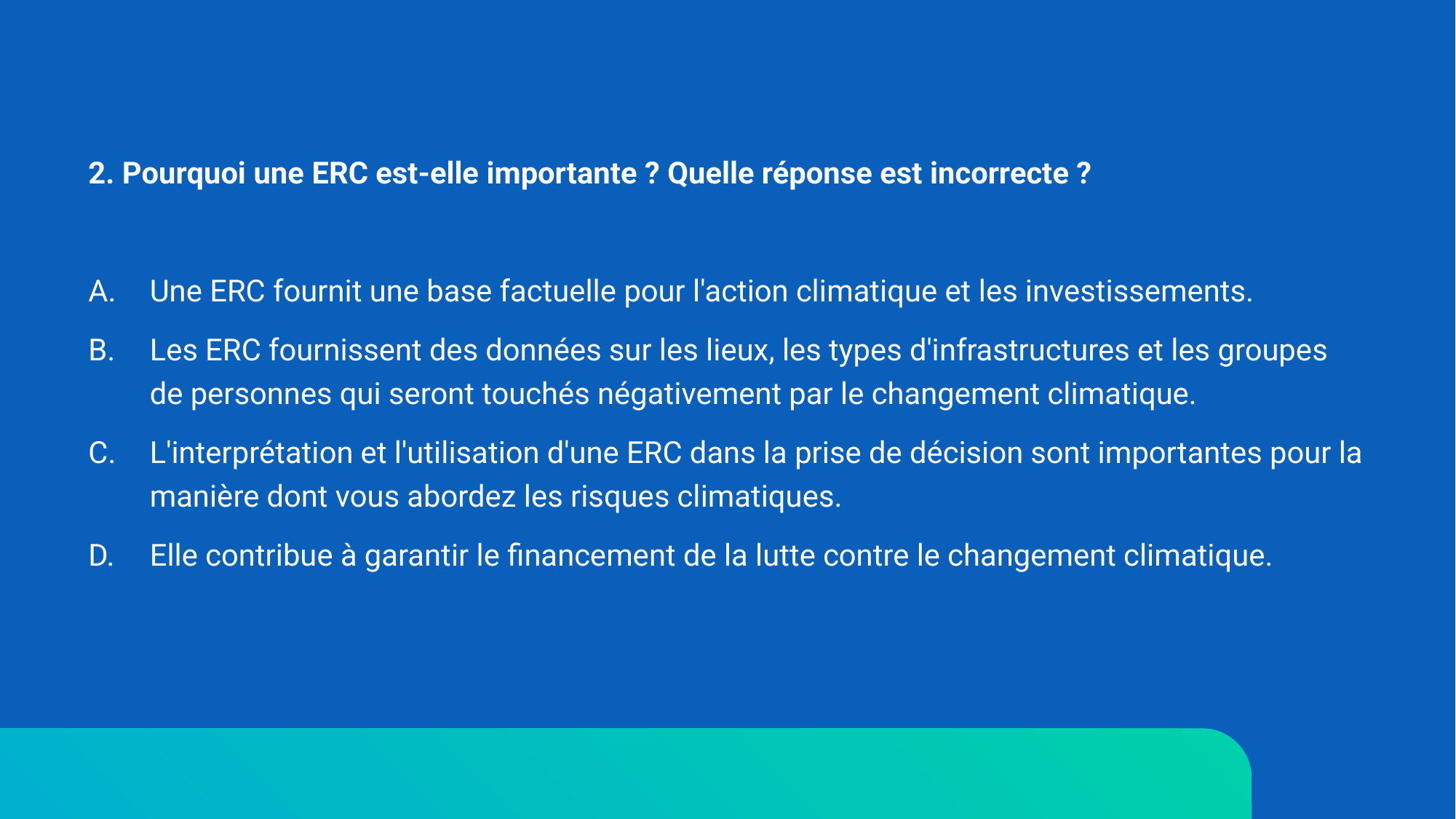

2. Pourquoi une ERC est-elle importante ? Quelle réponse est incorrecte ?

Une ERC fournit une base factuelle pour l'action climatique et les investissements.
Les ERC fournissent des données sur les lieux, les types d'infrastructures et les groupes de personnes qui seront touchés négativement par le changement climatique.
L'interprétation et l'utilisation d'une ERC dans la prise de décision sont importantes pour la manière dont vous abordez les risques climatiques.
Elle contribue à garantir le financement de la lutte contre le changement climatique.